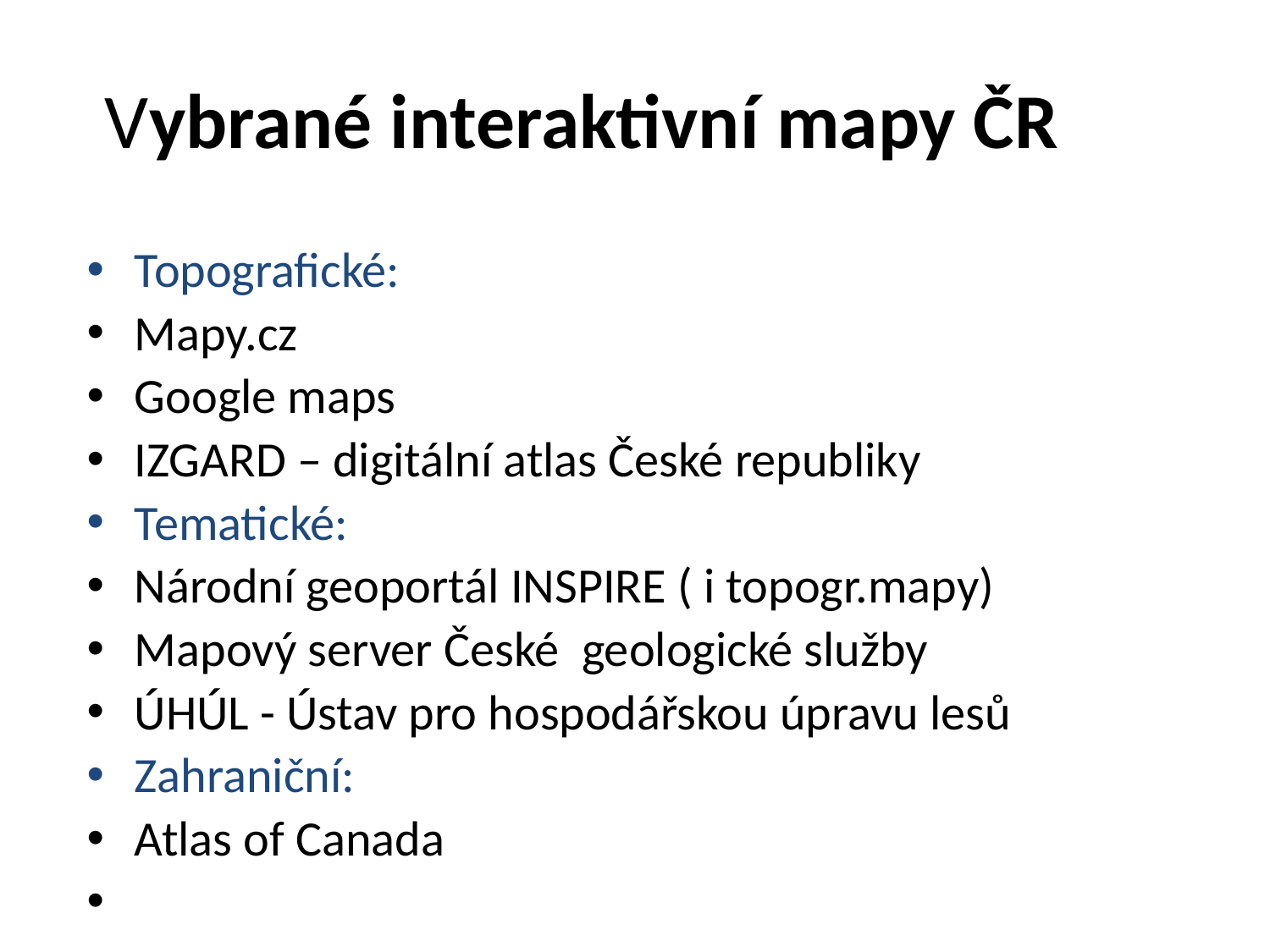

# Vybrané interaktivní mapy ČR

Topografické:
Mapy.cz
Google maps
IZGARD – digitální atlas České republiky
Tematické:
Národní geoportál INSPIRE ( i topogr.mapy)
Mapový server České  geologické služby
ÚHÚL - Ústav pro hospodářskou úpravu lesů
Zahraniční:
Atlas of Canada